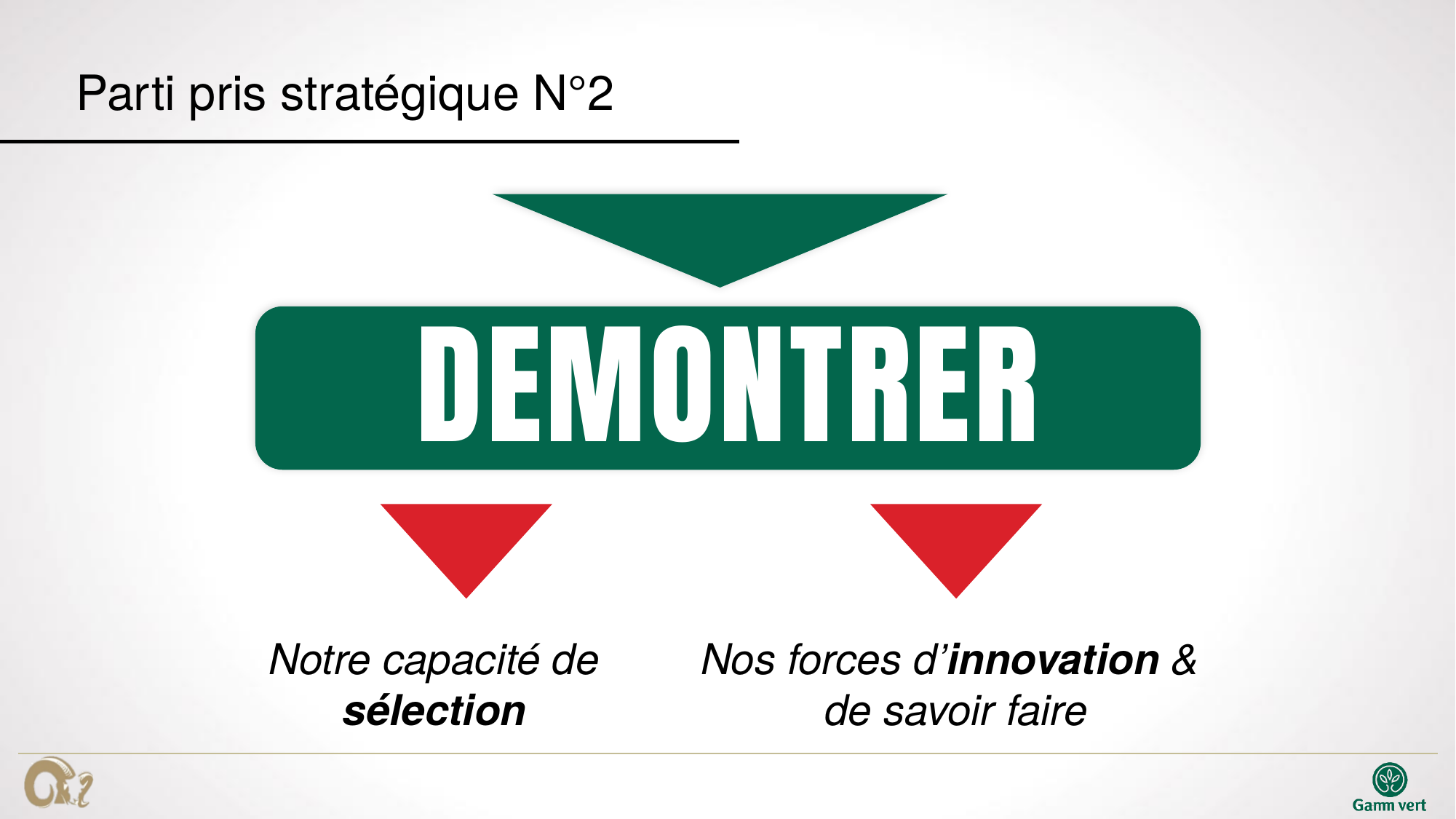

# Parti pris stratégique N°2

DEMONTRER

Notre capacité de sélection
Nos forces d’innovation &
de savoir faire